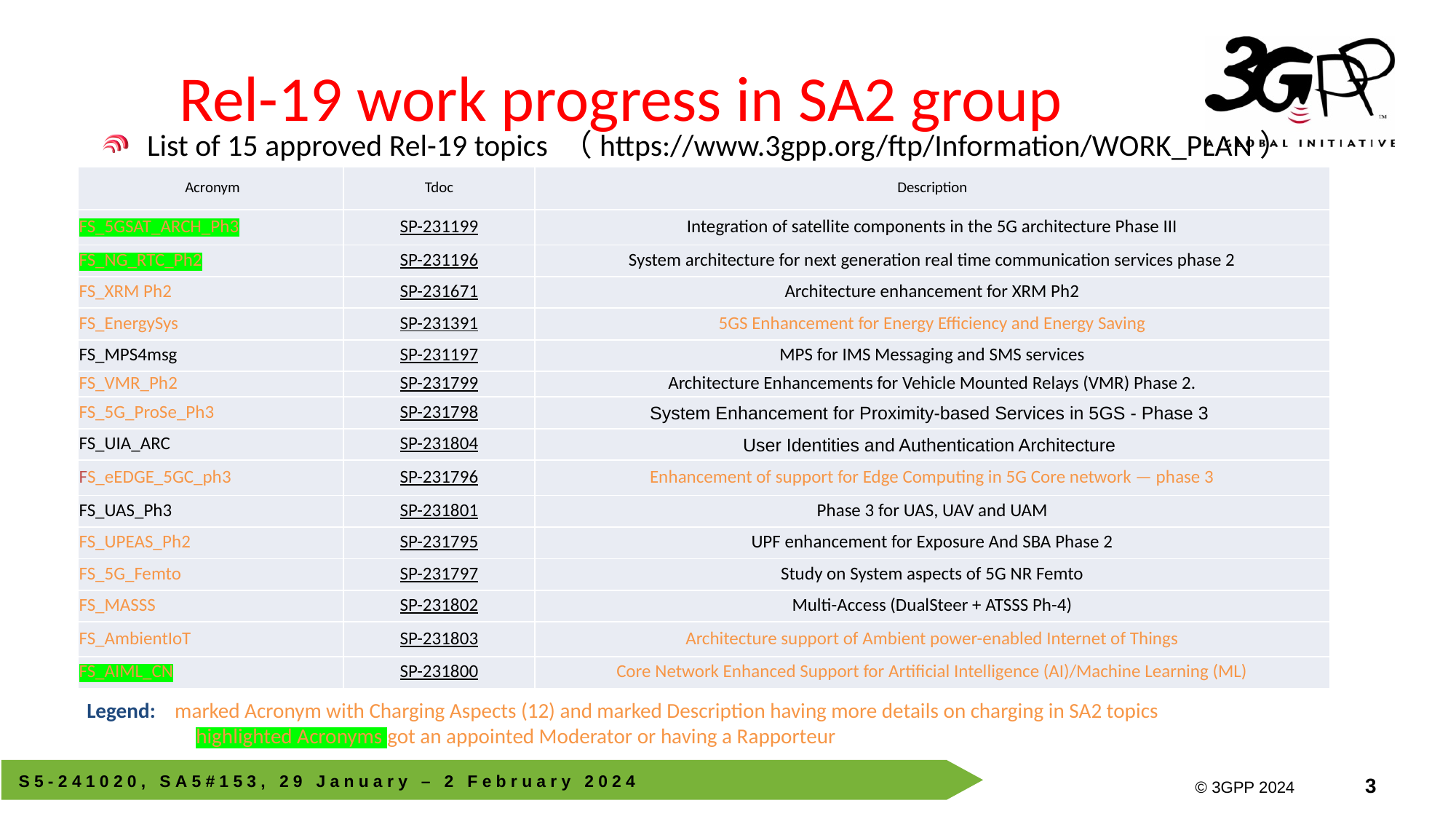

# Rel-19 work progress in SA2 group
List of 15 approved Rel-19 topics （https://www.3gpp.org/ftp/Information/WORK_PLAN）

| Acronym | Tdoc | Description |
| --- | --- | --- |
| FS\_5GSAT\_ARCH\_Ph3 | SP-231199 | Integration of satellite components in the 5G architecture Phase III |
| FS\_NG\_RTC\_Ph2 | SP-231196 | System architecture for next generation real time communication services phase 2 |
| FS\_XRM Ph2 | SP-231671 | Architecture enhancement for XRM Ph2 |
| FS\_EnergySys | SP-231391 | 5GS Enhancement for Energy Efficiency and Energy Saving |
| FS\_MPS4msg | SP-231197 | MPS for IMS Messaging and SMS services |
| FS\_VMR\_Ph2 | SP-231799 | Architecture Enhancements for Vehicle Mounted Relays (VMR) Phase 2. |
| FS\_5G\_ProSe\_Ph3 | SP-231798 | System Enhancement for Proximity-based Services in 5GS - Phase 3 |
| FS\_UIA\_ARC | SP-231804 | User Identities and Authentication Architecture |
| FS\_eEDGE\_5GC\_ph3 | SP-231796 | Enhancement of support for Edge Computing in 5G Core network — phase 3 |
| FS\_UAS\_Ph3 | SP-231801 | Phase 3 for UAS, UAV and UAM |
| FS\_UPEAS\_Ph2 | SP-231795 | UPF enhancement for Exposure And SBA Phase 2 |
| FS\_5G\_Femto | SP-231797 | Study on System aspects of 5G NR Femto |
| FS\_MASSS | SP-231802 | Multi-Access (DualSteer + ATSSS Ph-4) |
| FS\_AmbientIoT | SP-231803 | Architecture support of Ambient power-enabled Internet of Things |
| FS\_AIML\_CN | SP-231800 | Core Network Enhanced Support for Artificial Intelligence (AI)/Machine Learning (ML) |
Legend:    marked Acronym with Charging Aspects (12) and marked Description having more details on charging in SA2 topics
	highlighted Acronyms got an appointed Moderator or having a Rapporteur